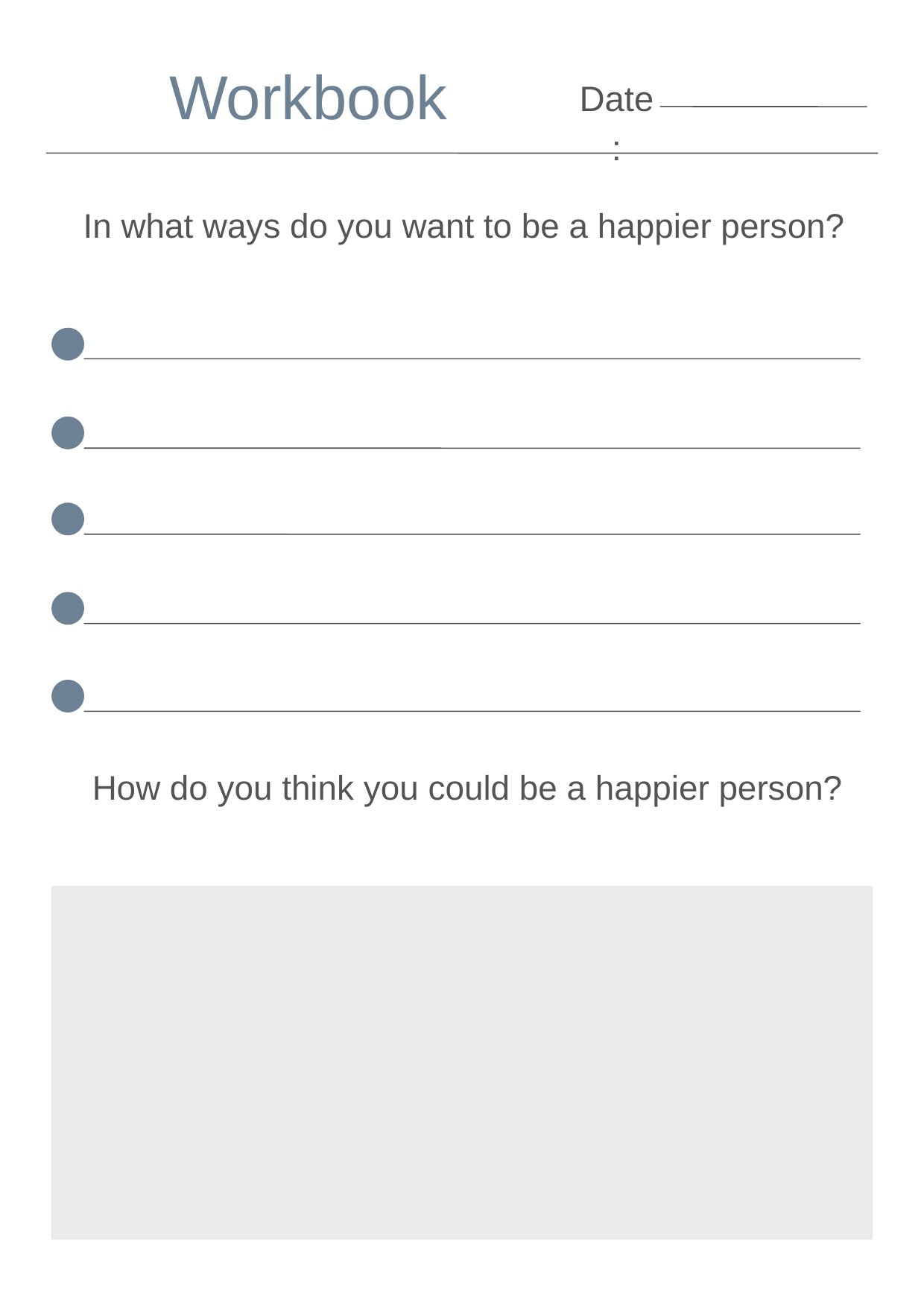

Workbook
Date:

In what ways do you want to be a happier person?

How do you think you could be a happier person?